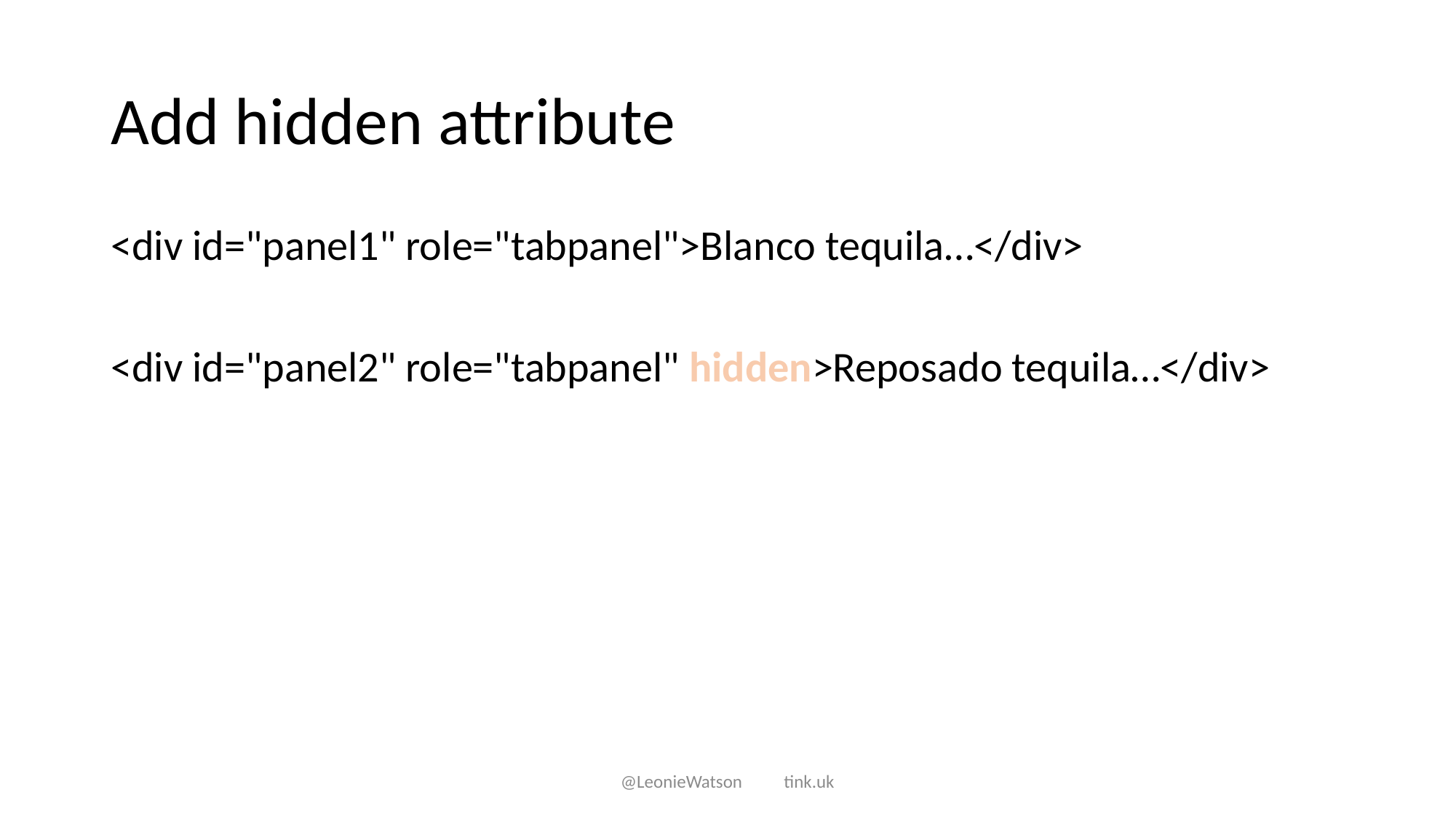

# Add hidden attribute
<div id="panel1" role="tabpanel">Blanco tequila…</div>

<div id="panel2" role="tabpanel" hidden>Reposado tequila…</div>
@LeonieWatson          tink.uk